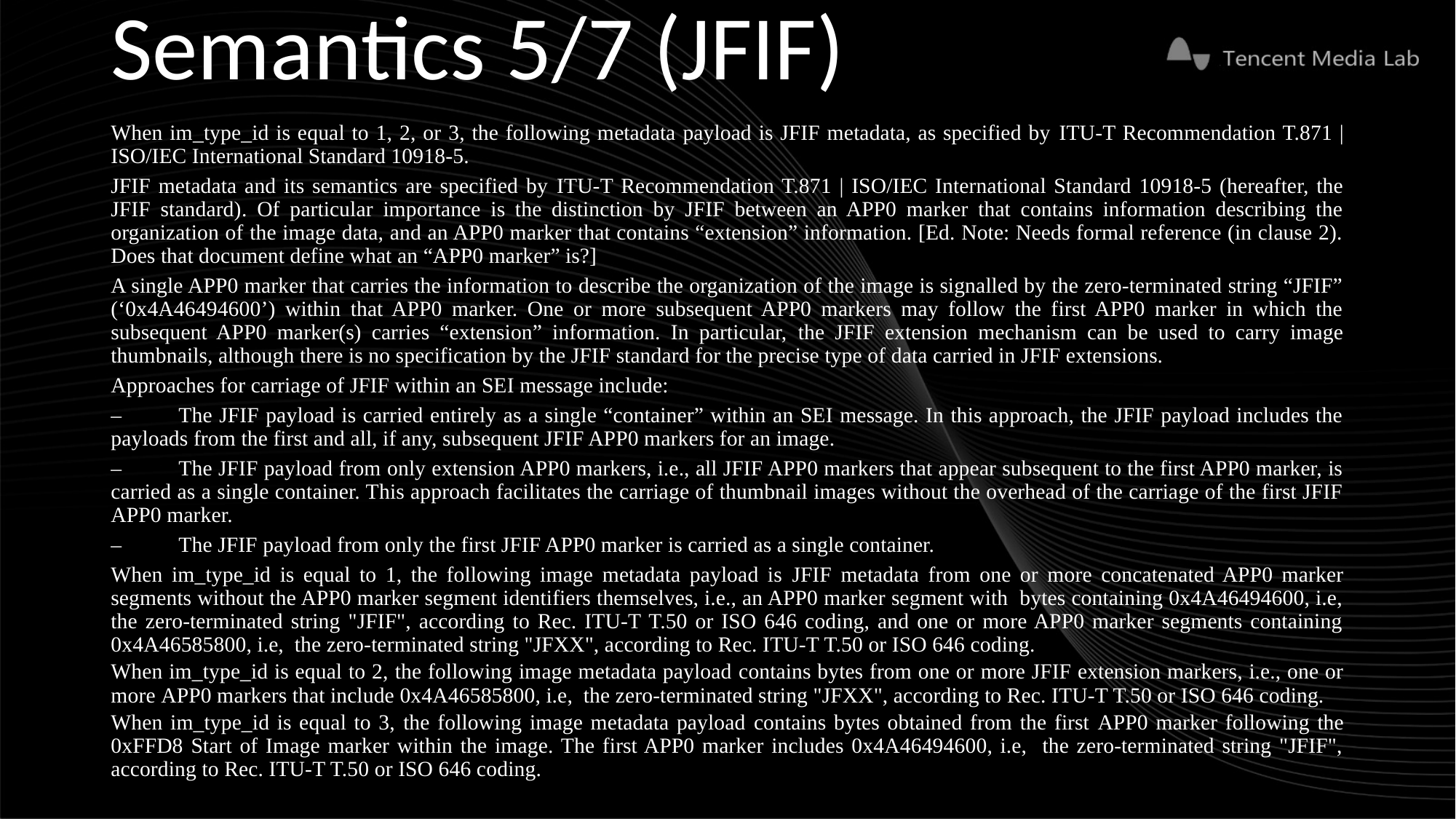

# Semantics 5/7 (JFIF)
When im_type_id is equal to 1, 2, or 3, the following metadata payload is JFIF metadata, as specified by ITU-T Recommendation T.871 | ISO/IEC International Standard 10918-5.
JFIF metadata and its semantics are specified by ITU-T Recommendation T.871 | ISO/IEC International Standard 10918-5 (hereafter, the JFIF standard). Of particular importance is the distinction by JFIF between an APP0 marker that contains information describing the organization of the image data, and an APP0 marker that contains “extension” information. [Ed. Note: Needs formal reference (in clause 2). Does that document define what an “APP0 marker” is?]
A single APP0 marker that carries the information to describe the organization of the image is signalled by the zero-terminated string “JFIF” (‘0x4A46494600’) within that APP0 marker. One or more subsequent APP0 markers may follow the first APP0 marker in which the subsequent APP0 marker(s) carries “extension” information. In particular, the JFIF extension mechanism can be used to carry image thumbnails, although there is no specification by the JFIF standard for the precise type of data carried in JFIF extensions.
Approaches for carriage of JFIF within an SEI message include:
–	The JFIF payload is carried entirely as a single “container” within an SEI message. In this approach, the JFIF payload includes the payloads from the first and all, if any, subsequent JFIF APP0 markers for an image.
–	The JFIF payload from only extension APP0 markers, i.e., all JFIF APP0 markers that appear subsequent to the first APP0 marker, is carried as a single container. This approach facilitates the carriage of thumbnail images without the overhead of the carriage of the first JFIF APP0 marker.
–	The JFIF payload from only the first JFIF APP0 marker is carried as a single container.
When im_type_id is equal to 1, the following image metadata payload is JFIF metadata from one or more concatenated APP0 marker segments without the APP0 marker segment identifiers themselves, i.e., an APP0 marker segment with  bytes containing 0x4A46494600, i.e, the zero-terminated string "JFIF", according to Rec. ITU-T T.50 or ISO 646 coding, and one or more APP0 marker segments containing 0x4A46585800, i.e,  the zero-terminated string "JFXX", according to Rec. ITU-T T.50 or ISO 646 coding.
When im_type_id is equal to 2, the following image metadata payload contains bytes from one or more JFIF extension markers, i.e., one or more APP0 markers that include 0x4A46585800, i.e,  the zero-terminated string "JFXX", according to Rec. ITU-T T.50 or ISO 646 coding.
When im_type_id is equal to 3, the following image metadata payload contains bytes obtained from the first APP0 marker following the 0xFFD8 Start of Image marker within the image. The first APP0 marker includes 0x4A46494600, i.e,  the zero-terminated string "JFIF", according to Rec. ITU-T T.50 or ISO 646 coding.